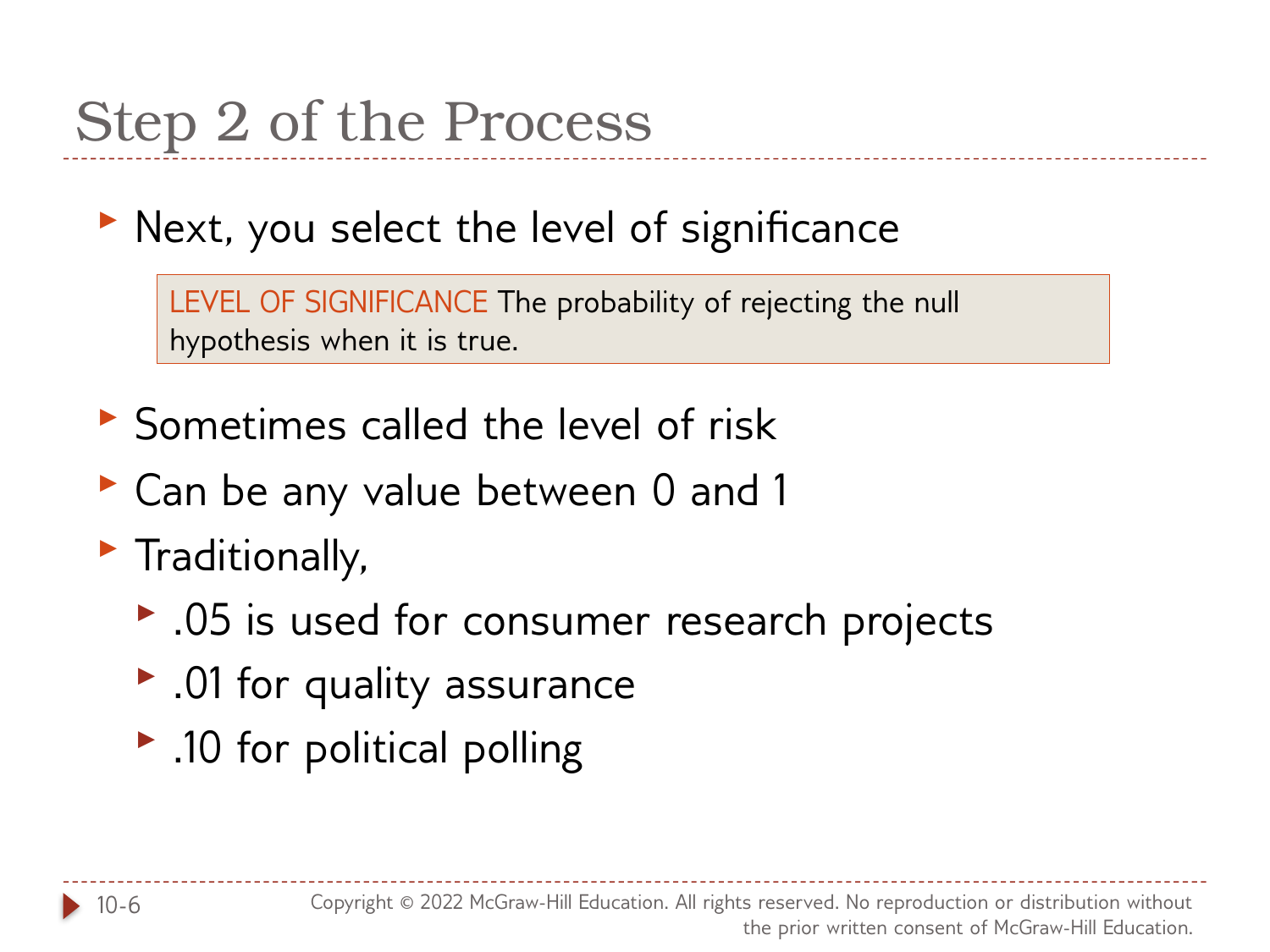

# Step 2 of the Process
Next, you select the level of significance

Sometimes called the level of risk
Can be any value between 0 and 1
Traditionally,
.05 is used for consumer research projects
.01 for quality assurance
.10 for political polling
LEVEL OF SIGNIFICANCE The probability of rejecting the null hypothesis when it is true.
10-6
Copyright © 2022 McGraw-Hill Education. All rights reserved. No reproduction or distribution without the prior written consent of McGraw-Hill Education.